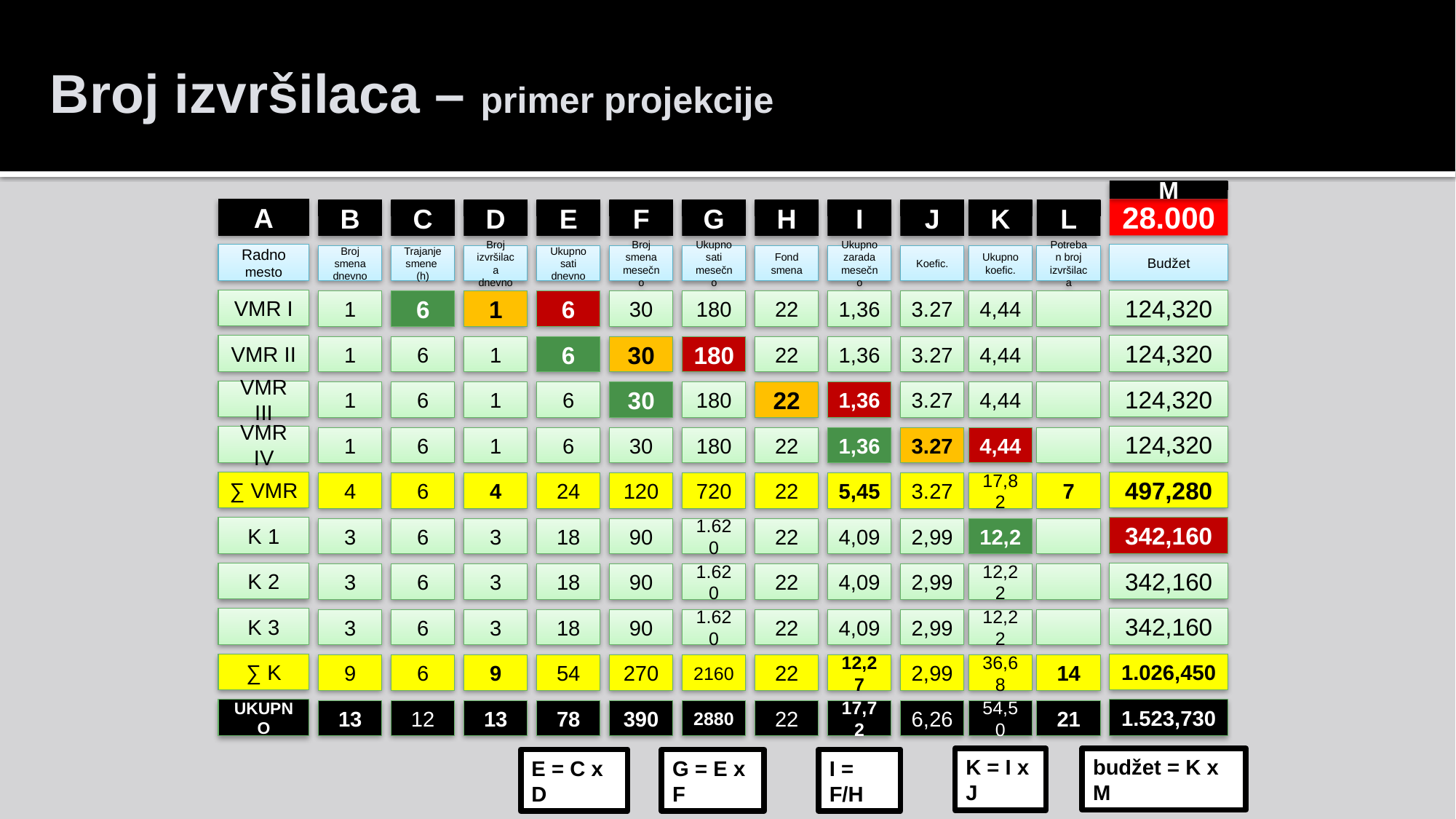

Broj izvršilaca – primer projekcije

M
A
28.000
B
C
D
E
F
G
H
I
J
K
L
Radno mesto
Budžet
Broj smena dnevno
Trajanje smene
(h)
Broj izvršilaca dnevno
Ukupno sati dnevno
Broj smena mesečno
Ukupno sati mesečno
Fond smena
Ukupno zarada mesečno
Koefic.
Ukupno koefic.
Potreban broj izvršilaca
VMR I
124,320
1
6
1
6
30
180
22
1,36
3.27
4,44

VMR II
124,320
1
6
1
6
30
180
22
1,36
3.27
4,44

VMR III
124,320
1
6
1
6
30
180
22
1,36
3.27
4,44

VMR IV
124,320
1
6
1
6
30
180
22
1,36
3.27
4,44

∑ VMR
497,280
4
6
4
24
120
720
22
5,45
3.27
17,82
7
K 1
342,160
3
6
3
18
90
1.620
22
4,09
2,99
12,2

K 2
342,160
3
6
3
18
90
1.620
22
4,09
2,99
12,22

K 3
342,160
3
6
3
18
90
1.620
22
4,09
2,99
12,22

∑ K
1.026,450
9
6
9
54
270
2160
22
12,27
2,99
36,68
14
UKUPNO
1.523,730
13
12
13
78
390
2880
22
17,72
6,26
54,50
21
budžet = K x M
K = I x J
E = C x D
G = E x F
I = F/H